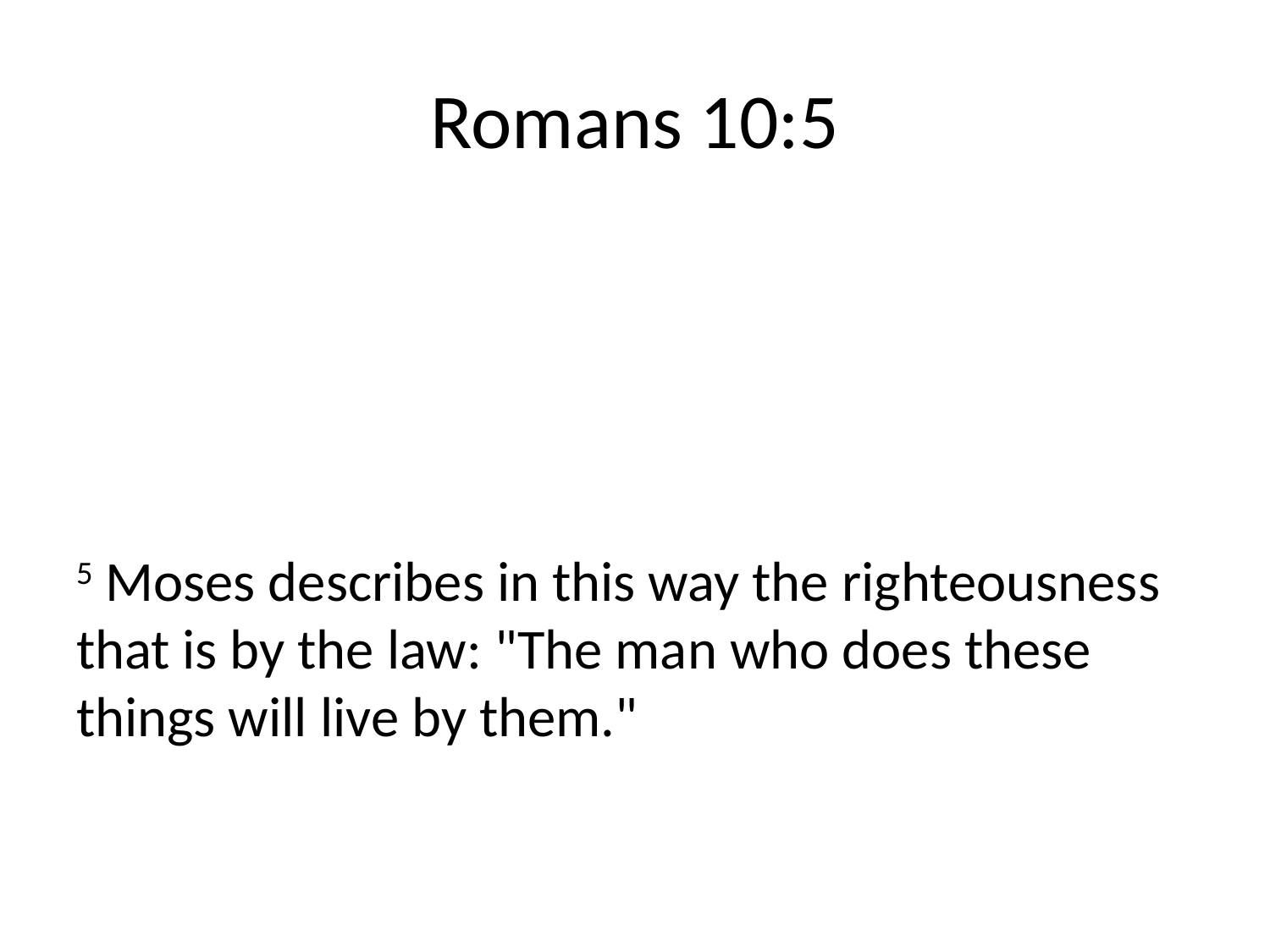

# Romans 10:5

5 Moses describes in this way the righteousness that is by the law: "The man who does these things will live by them."